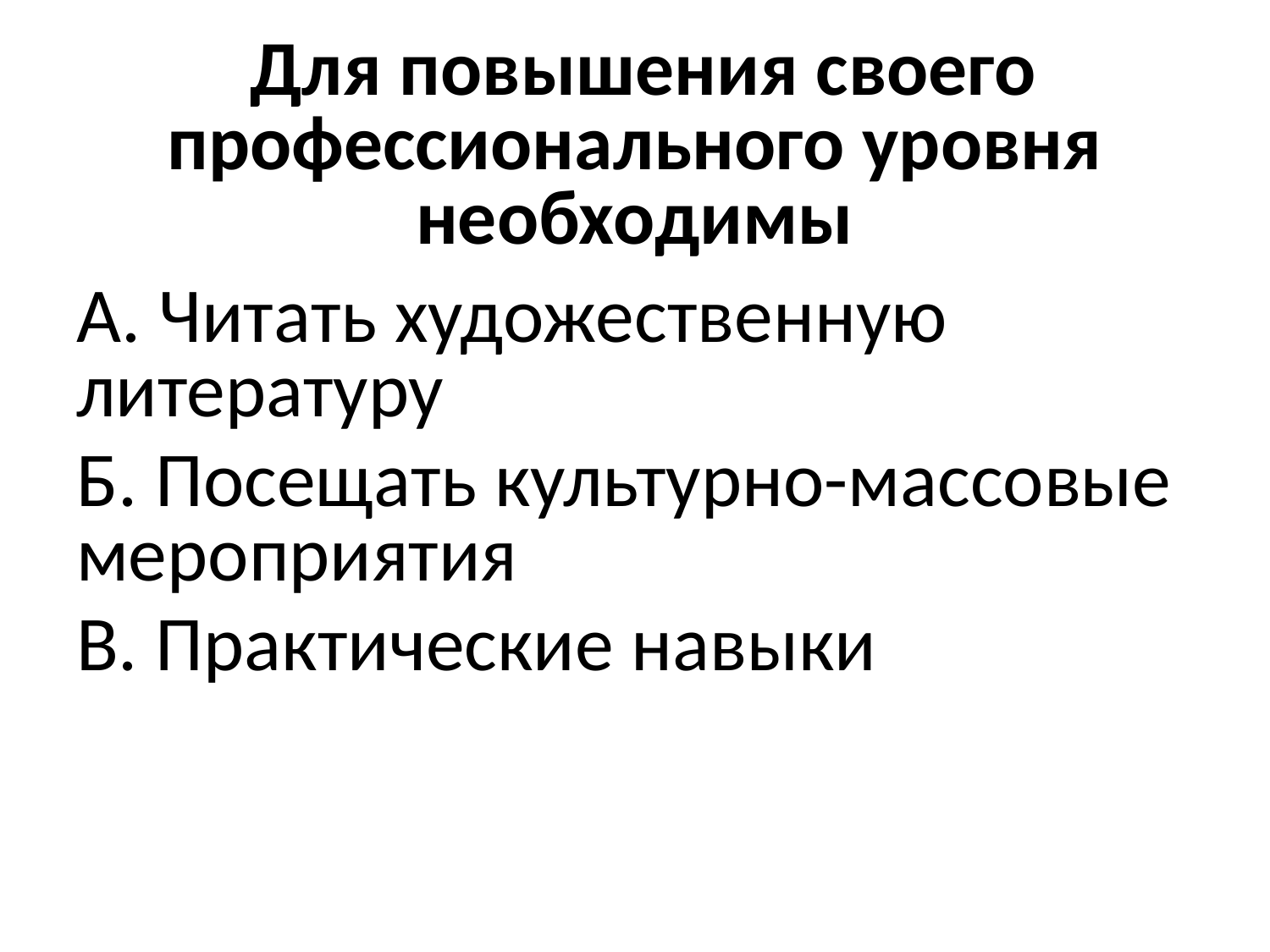

# Для повышения своего профессионального уровня необходимы
А. Читать художественную литературу
Б. Посещать культурно-массовые мероприятия
В. Практические навыки